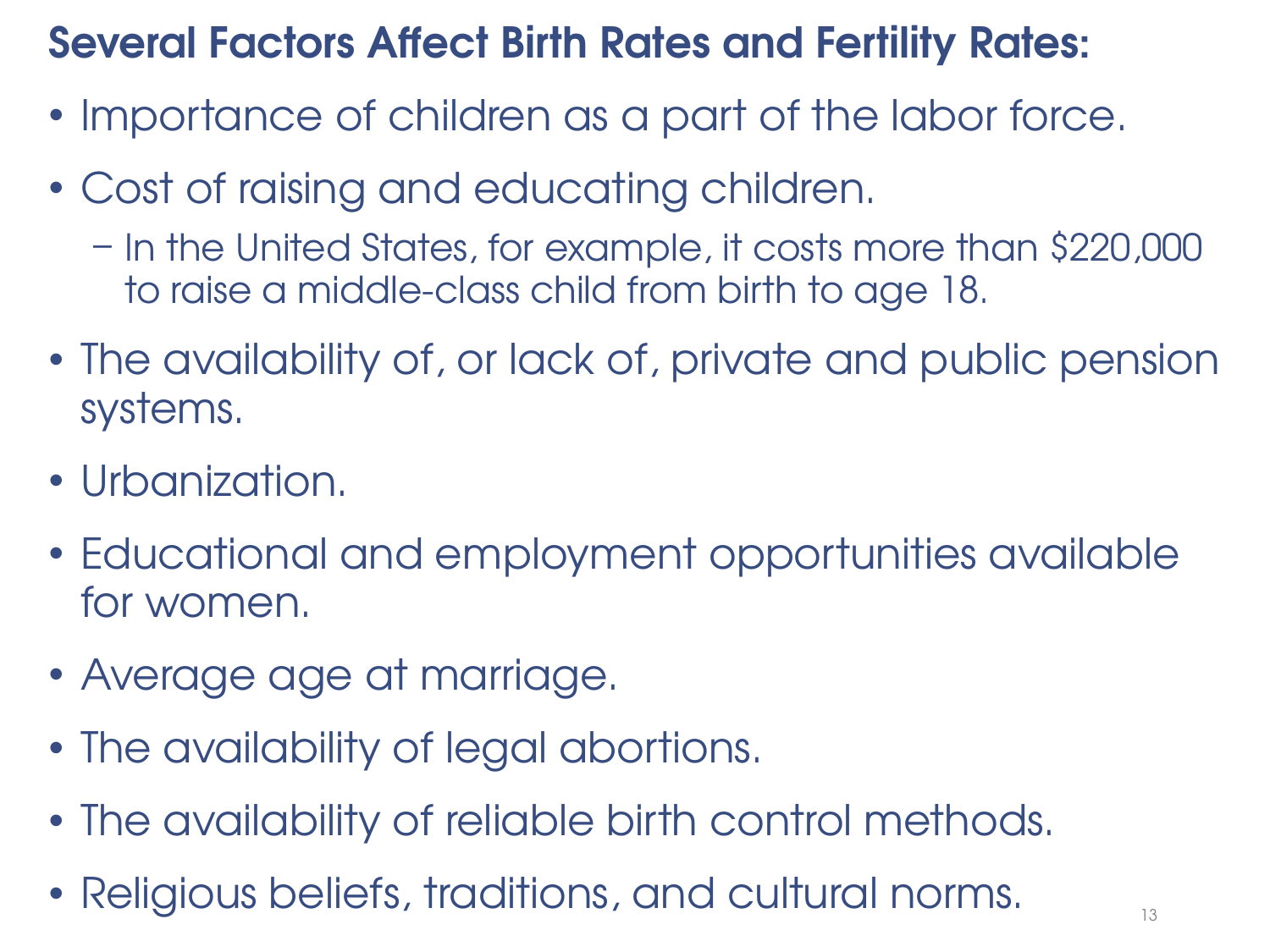

Several Factors Affect Birth Rates and Fertility Rates:
Importance of children as a part of the labor force.
Cost of raising and educating children.
In the United States, for example, it costs more than $220,000 to raise a middle-class child from birth to age 18.
The availability of, or lack of, private and public pension systems.
Urbanization.
Educational and employment opportunities available for women.
Average age at marriage.
The availability of legal abortions.
The availability of reliable birth control methods.
Religious beliefs, traditions, and cultural norms.

13